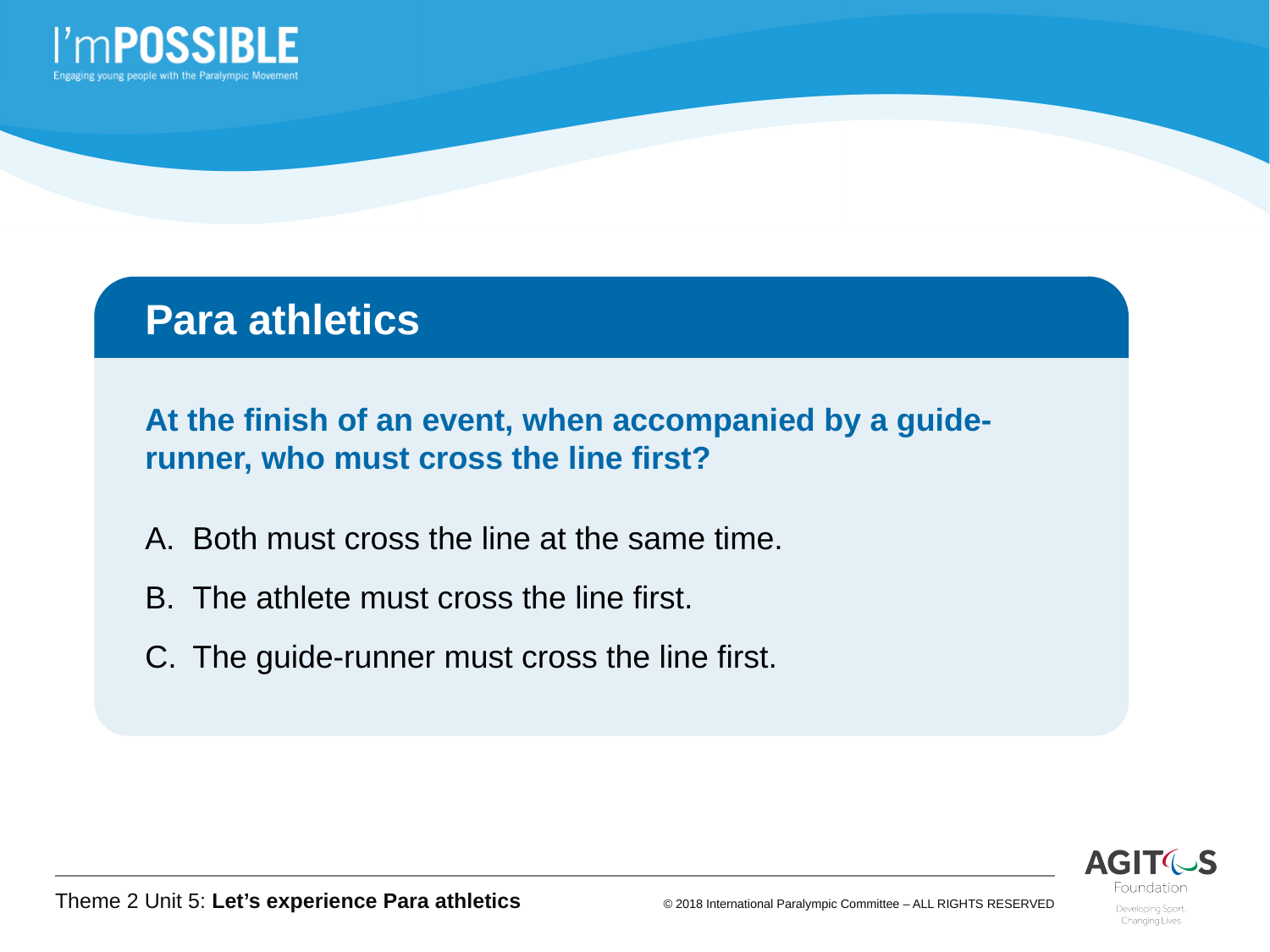

Para athletics

At the finish of an event, when accompanied by a guide-runner, who must cross the line first?
Both must cross the line at the same time.
The athlete must cross the line first.
The guide-runner must cross the line first.